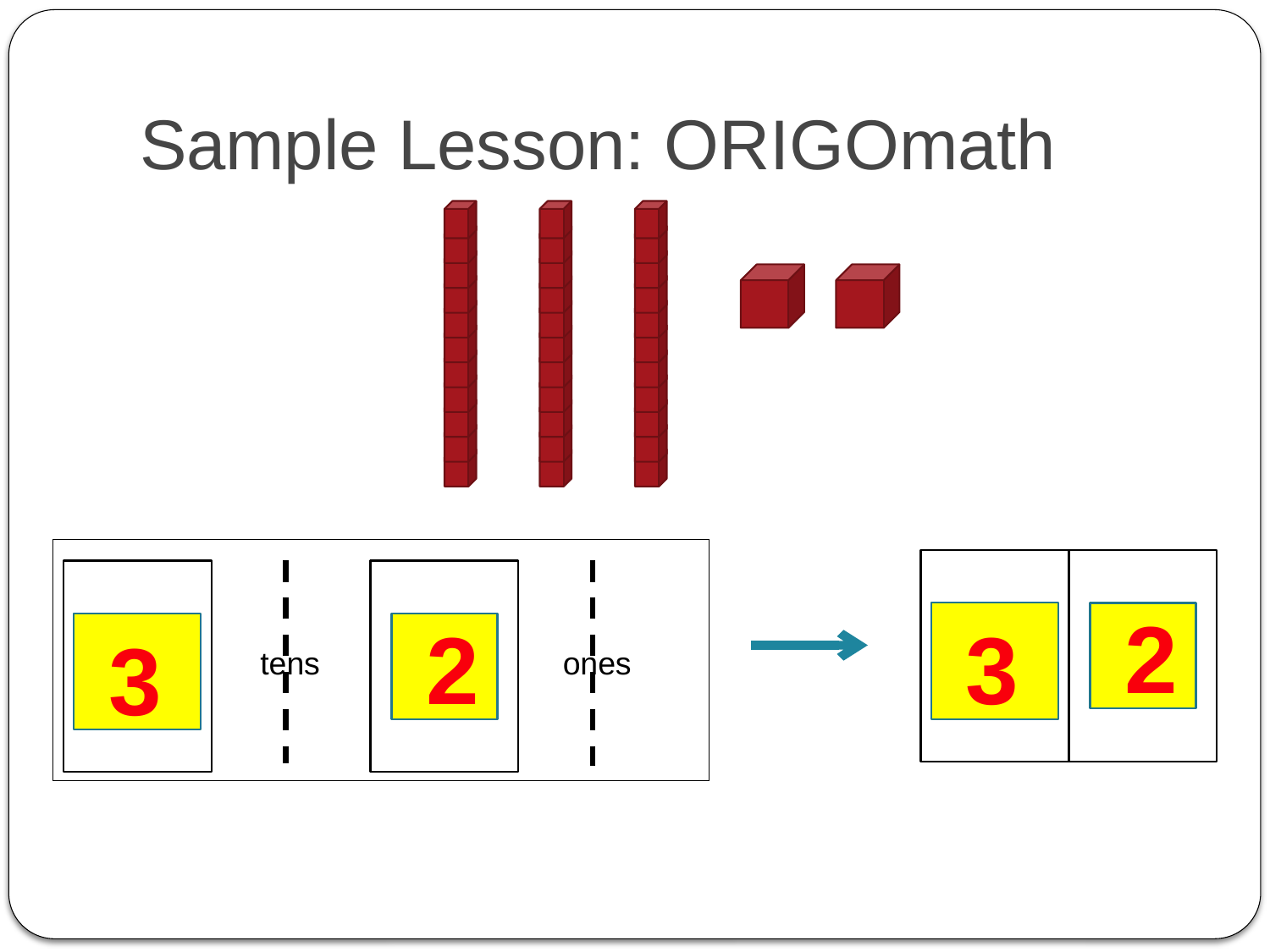

# Sample Lesson: ORIGOmath

 tens

 ones

2
2

3

3